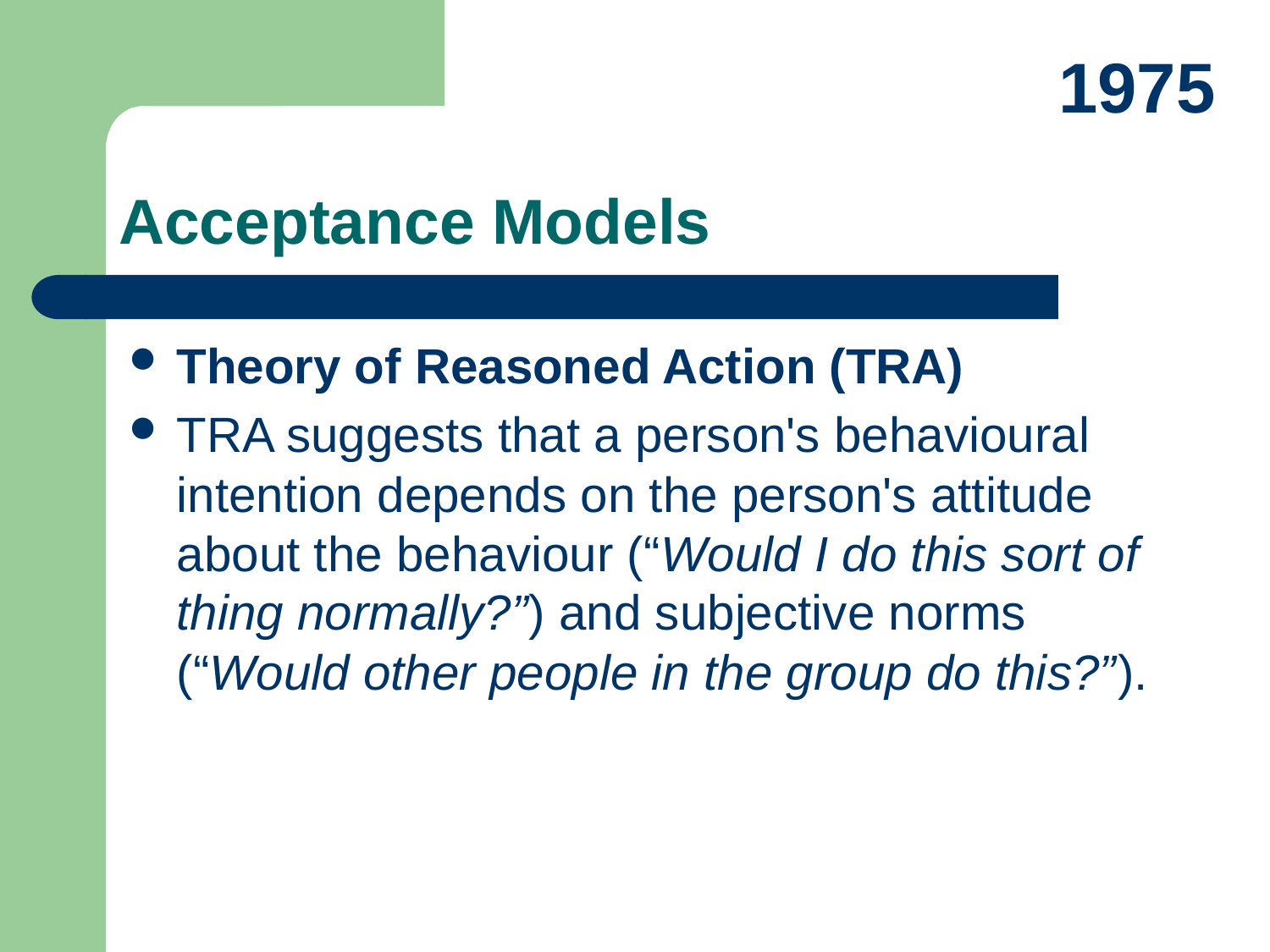

1975
# Acceptance Models
Theory of Reasoned Action (TRA)
TRA suggests that a person's behavioural intention depends on the person's attitude about the behaviour (“Would I do this sort of thing normally?”) and subjective norms (“Would other people in the group do this?”).